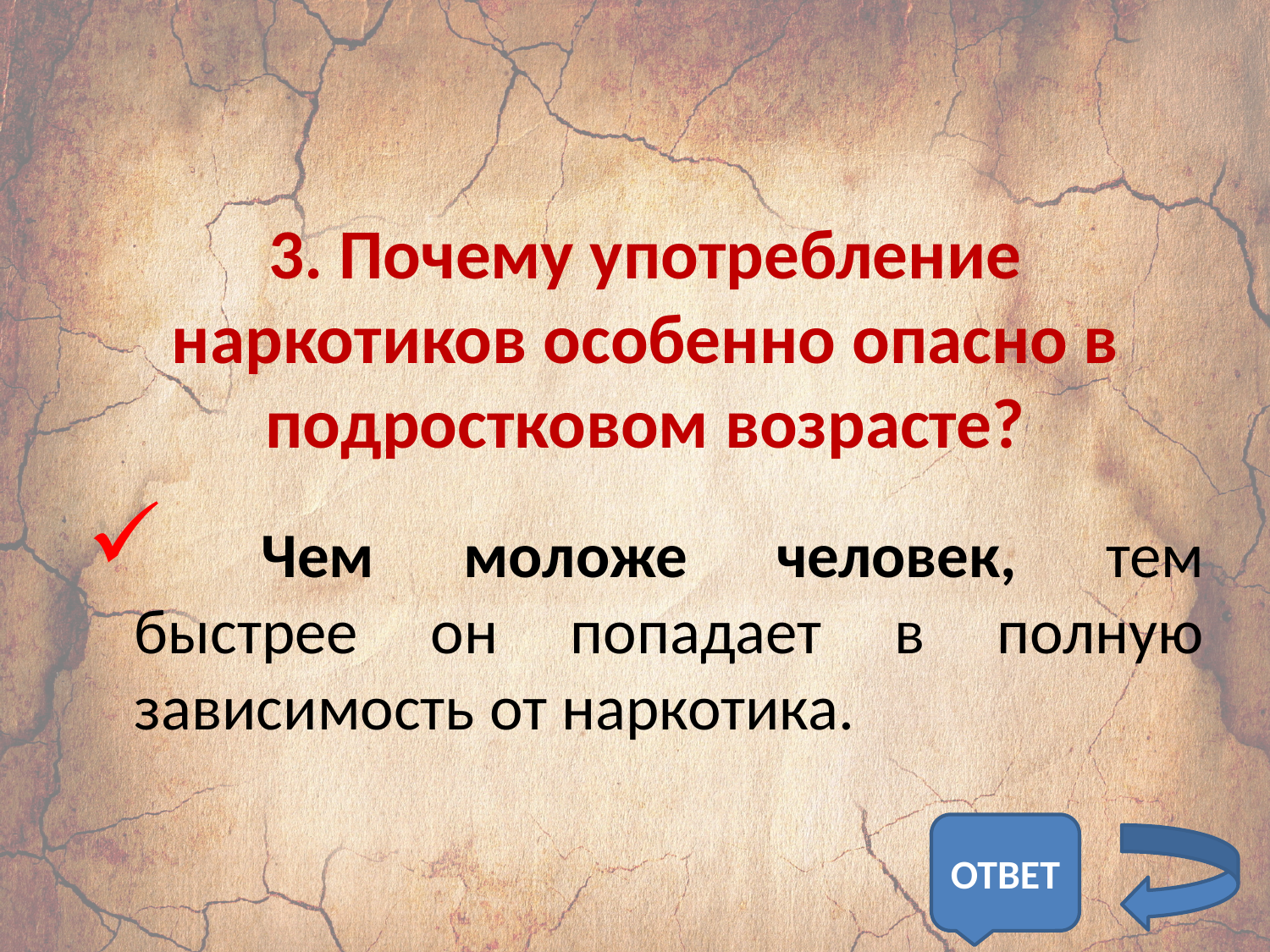

# 3. Почему употребление наркотиков особенно опасно в подростковом возрасте?
	Чем моложе человек, тем быстрее он попадает в полную зависимость от наркотика.
ОТВЕТ